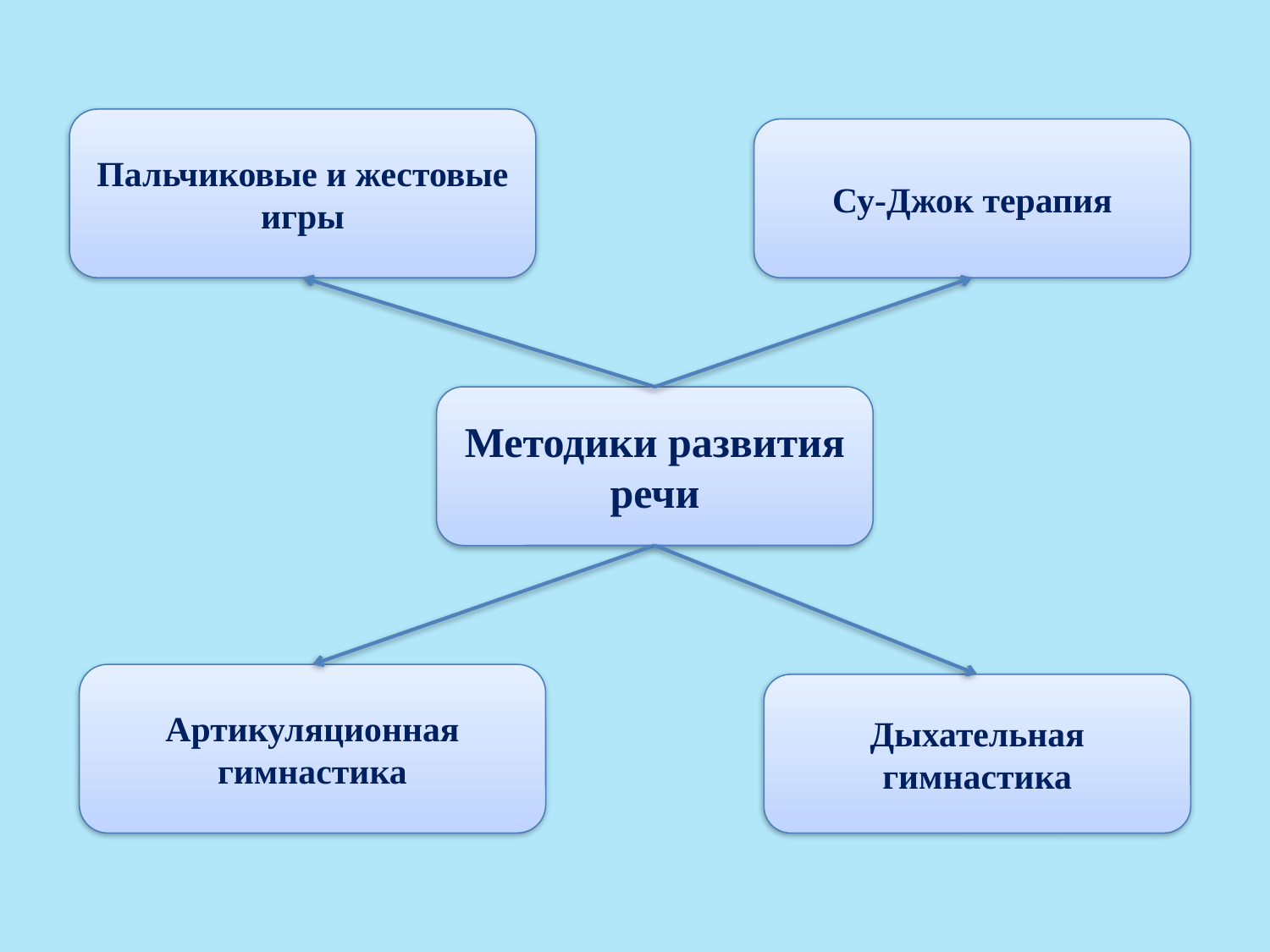

Пальчиковые и жестовые игры
Су-Джок терапия
Методики развития речи
Артикуляционная гимнастика
Дыхательная гимнастика